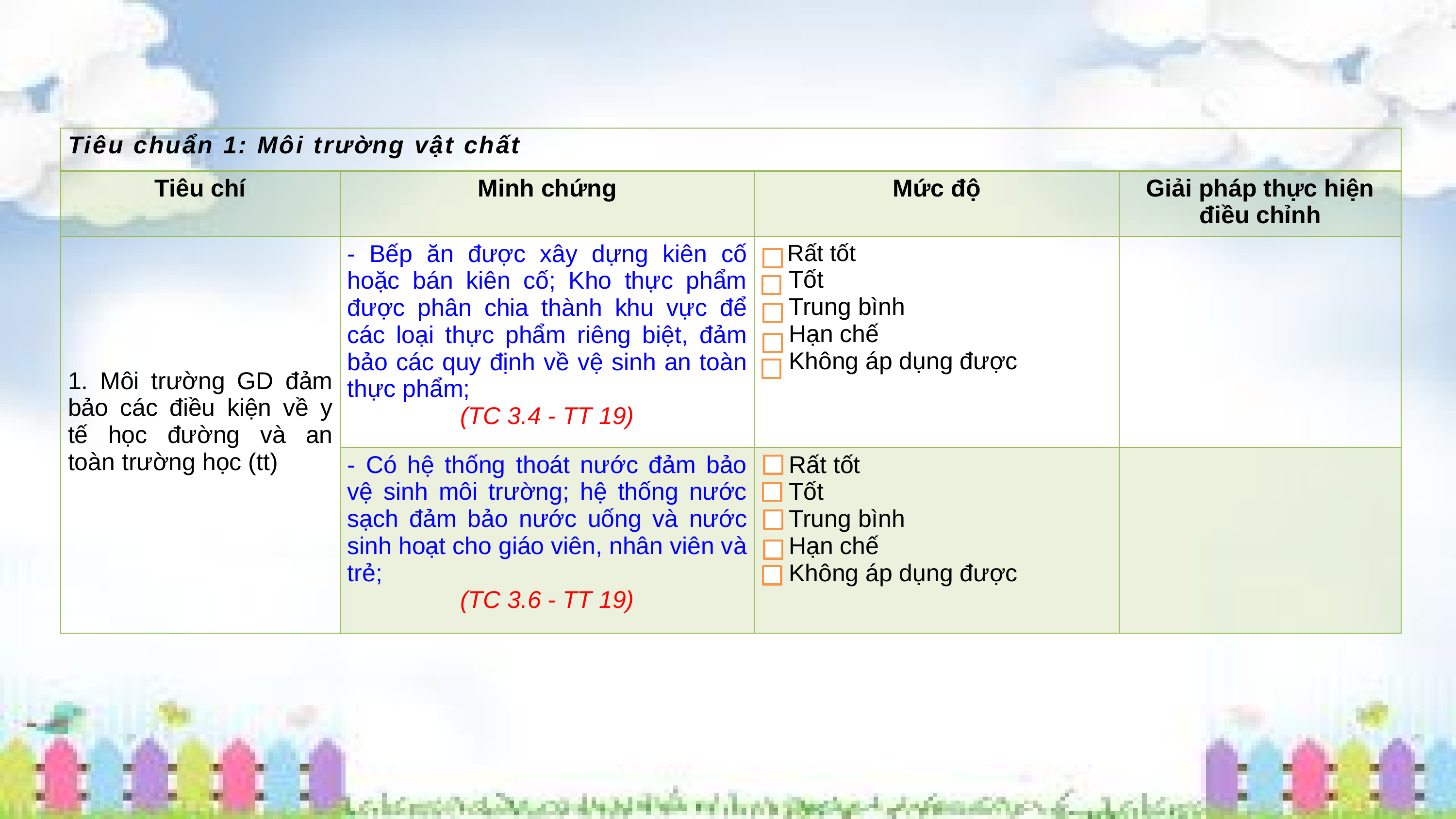

| Tiêu chuẩn 1: Môi trường vật chất |  |  |  |
| --- | --- | --- | --- |
| Tiêu chí | Minh chứng | Mức độ | Giải pháp thực hiện điều chỉnh |
| 1. Môi trường GD đảm bảo các điều kiện về y tế học đường và an toàn trường học (tt) | - Bếp ăn được xây dựng kiên cố hoặc bán kiên cố; Kho thực phẩm được phân chia thành khu vực để các loại thực phẩm riêng biệt, đảm bảo các quy định về vệ sinh an toàn thực phẩm; (TC 3.4 - TT 19) | Rất tốt Tốt Trung bình Hạn chế Không áp dụng được |  |
|  | - Có hệ thống thoát nước đảm bảo vệ sinh môi trường; hệ thống nước sạch đảm bảo nước uống và nước sinh hoạt cho giáo viên, nhân viên và trẻ; (TC 3.6 - TT 19) | Rất tốt Tốt Trung bình Hạn chế Không áp dụng được |  |